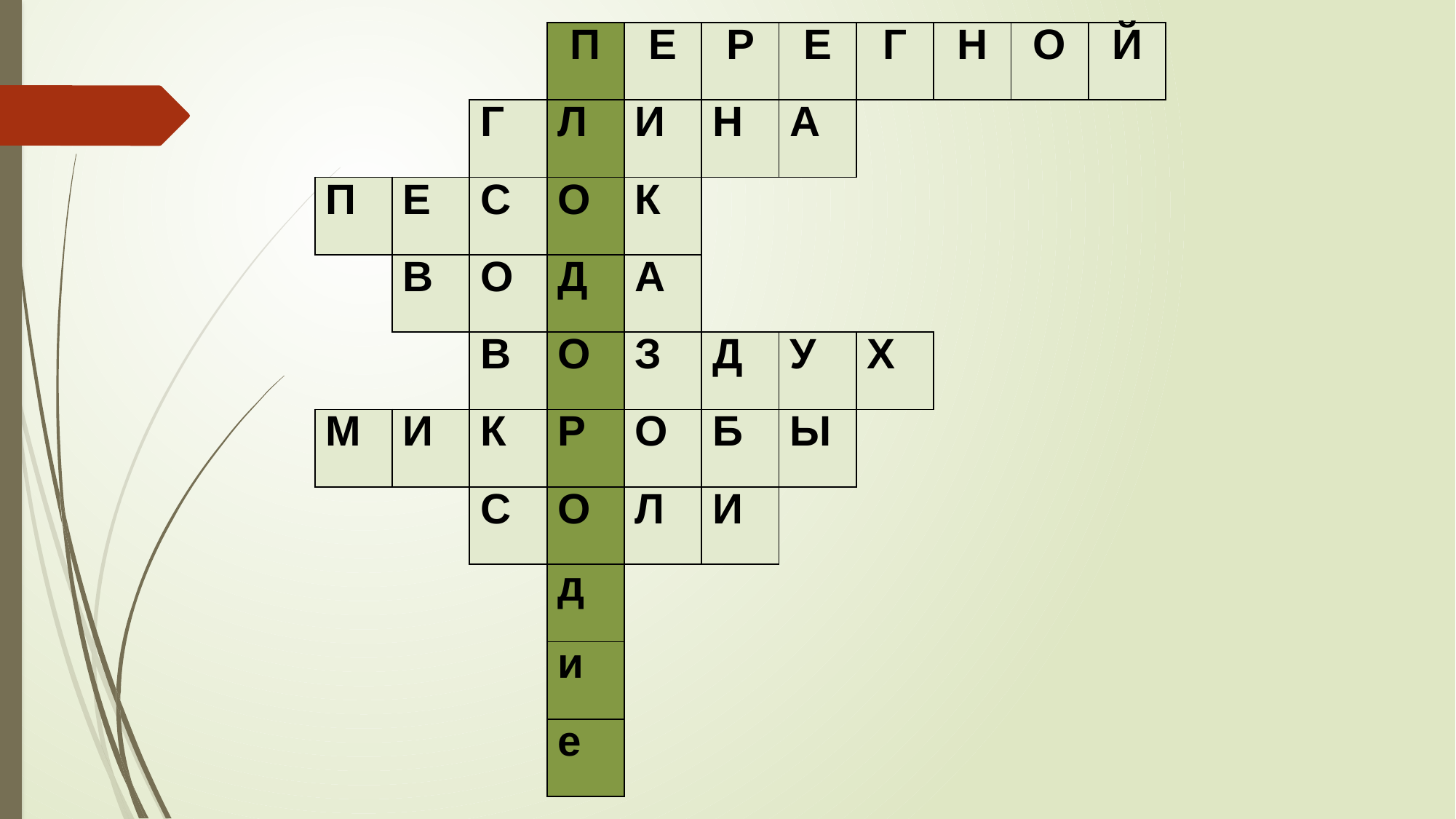

|  |  |  | П | Е | Р | Е | Г | Н | О | Й |
| --- | --- | --- | --- | --- | --- | --- | --- | --- | --- | --- |
|  |  | Г | Л | И | Н | А |  |  |  |  |
| П | Е | С | О | К |  |  |  |  |  |  |
|  | В | О | Д | А |  |  |  |  |  |  |
|  |  | В | О | З | Д | У | Х |  |  |  |
| М | И | К | Р | О | Б | Ы |  |  |  |  |
|  |  | С | О | Л | И |  |  |  |  |  |
|  |  |  | д |  |  |  |  |  |  |  |
|  |  |  | и |  |  |  |  |  |  |  |
|  |  |  | е |  |  |  |  |  |  |  |